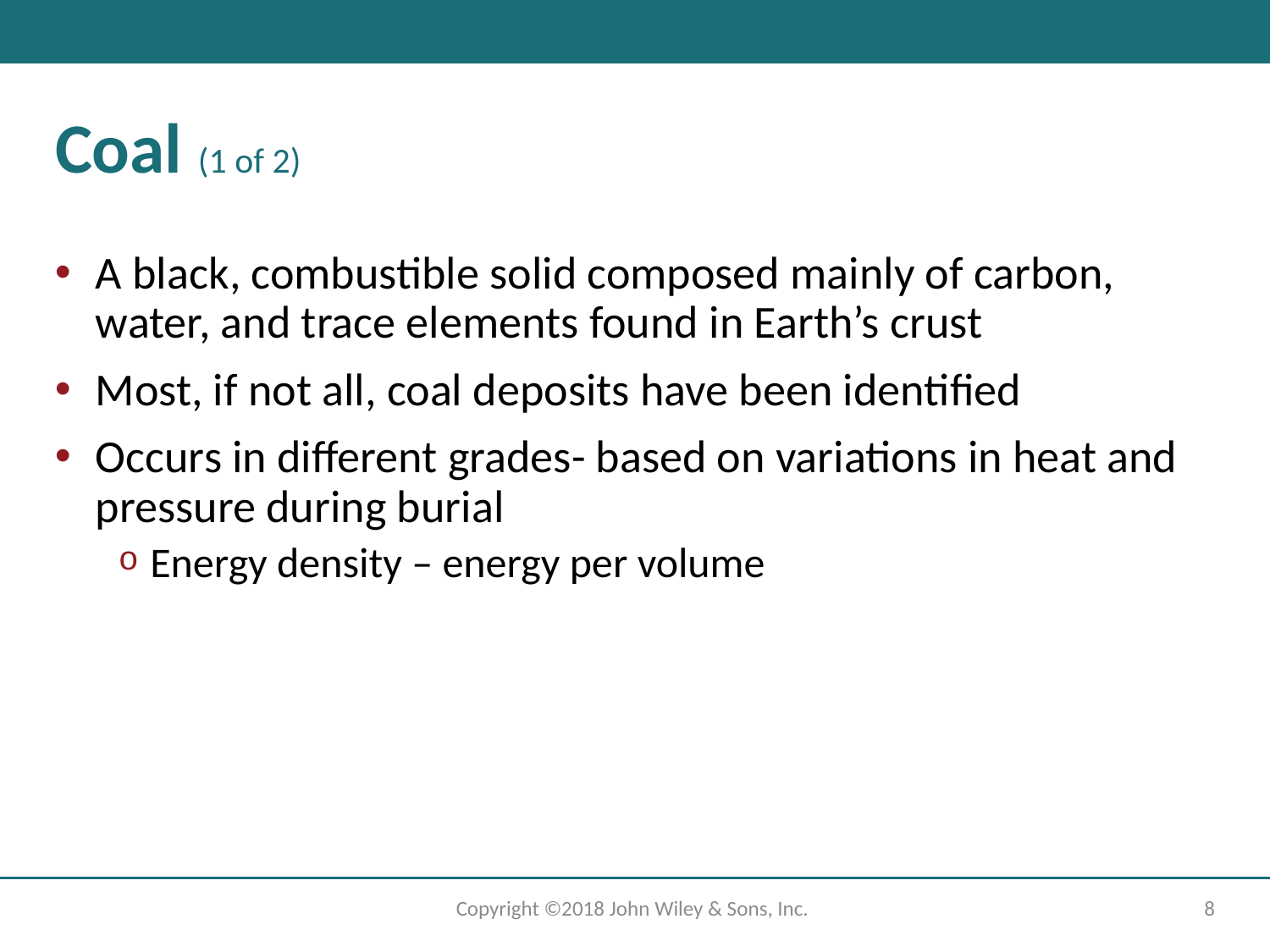

# Coal (1 of 2)
A black, combustible solid composed mainly of carbon, water, and trace elements found in Earth’s crust
Most, if not all, coal deposits have been identified
Occurs in different grades- based on variations in heat and pressure during burial
Energy density – energy per volume
Copyright ©2018 John Wiley & Sons, Inc.
8